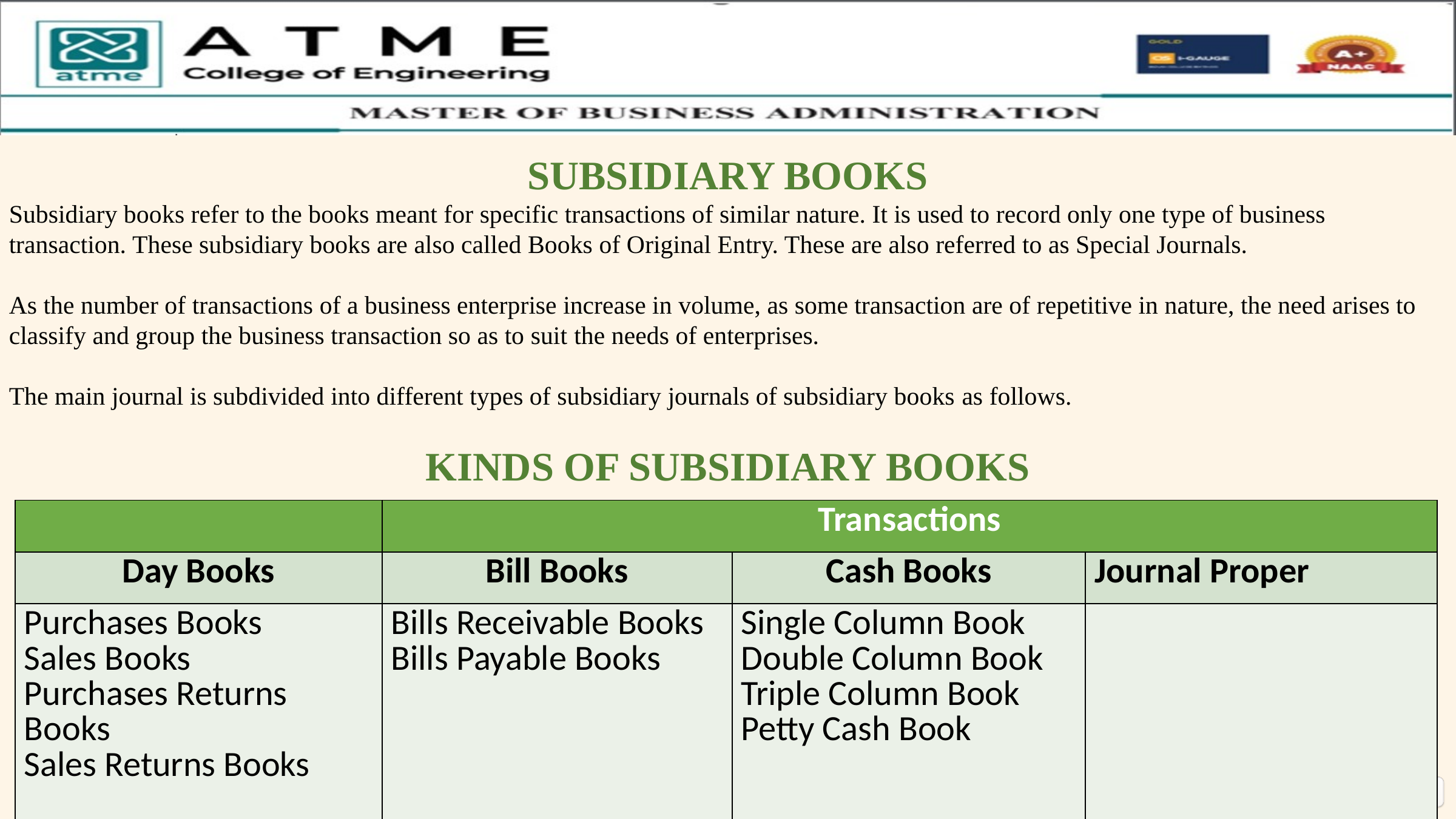

SUBSIDIARY BOOKS
Subsidiary books refer to the books meant for specific transactions of similar nature. It is used to record only one type of business transaction. These subsidiary books are also called Books of Original Entry. These are also referred to as Special Journals.

As the number of transactions of a business enterprise increase in volume, as some transaction are of repetitive in nature, the need arises to classify and group the business transaction so as to suit the needs of enterprises.

The main journal is subdivided into different types of subsidiary journals of subsidiary books as follows.

KINDS OF SUBSIDIARY BOOKS

|  | Transactions |  |  |
| --- | --- | --- | --- |
| Day Books | Bill Books | Cash Books | Journal Proper |
| Purchases Books Sales Books Purchases Returns Books Sales Returns Books | Bills Receivable Books Bills Payable Books | Single Column Book Double Column Book Triple Column Book Petty Cash Book |  |